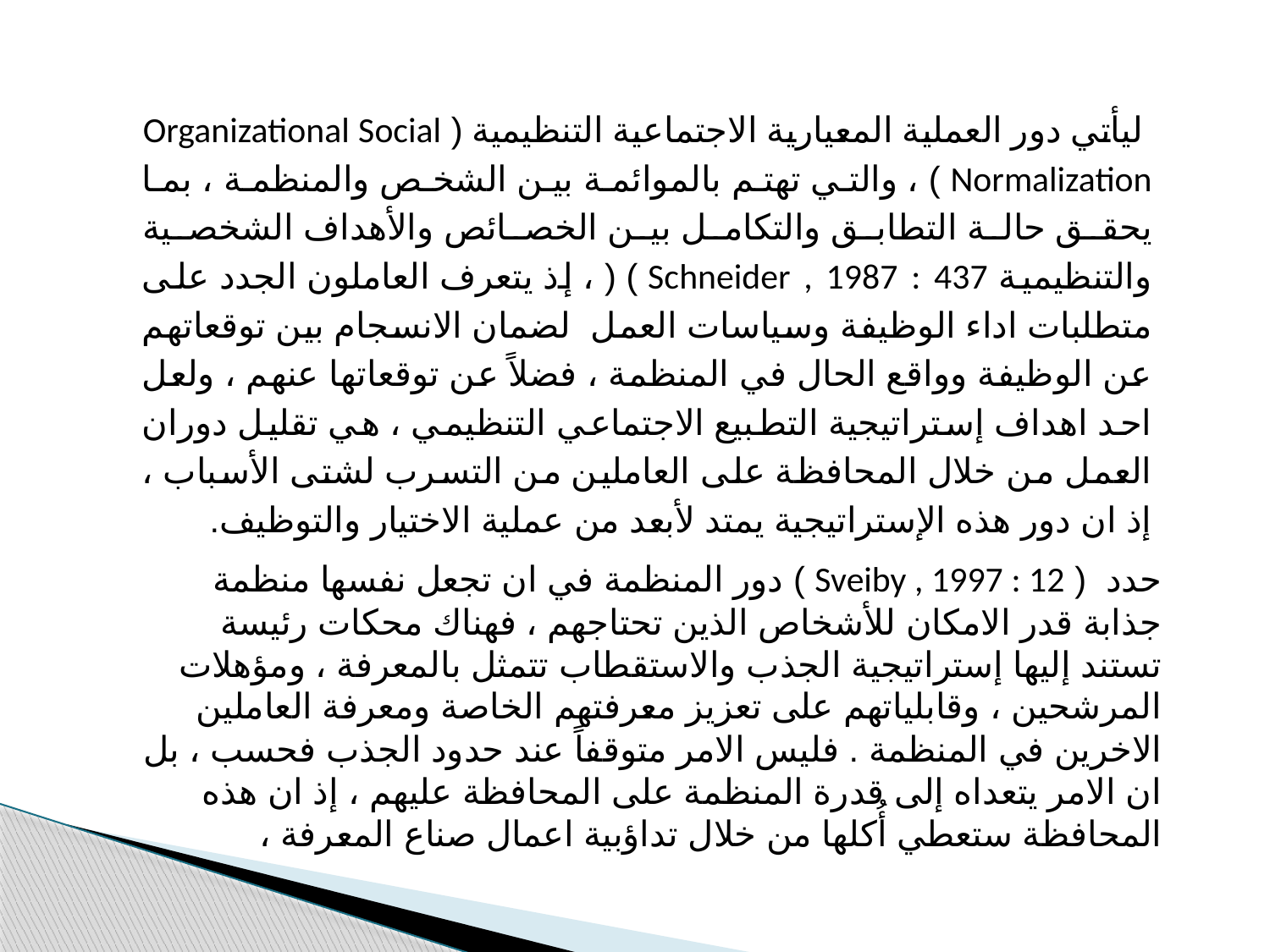

ليأتي دور العملية المعيارية الاجتماعية التنظيمية ( Organizational Social Normalization ) ، والتي تهتم بالموائمة بين الشخص والمنظمة ، بما يحقق حالة التطابق والتكامل بين الخصائص والأهداف الشخصية والتنظيمية Schneider , 1987 : 437 ) ( ، إذ يتعرف العاملون الجدد على متطلبات اداء الوظيفة وسياسات العمل  لضمان الانسجام بين توقعاتهم عن الوظيفة وواقع الحال في المنظمة ، فضلاً عن توقعاتها عنهم ، ولعل احد اهداف إستراتيجية التطبيع الاجتماعي التنظيمي ، هي تقليل دوران العمل من خلال المحافظة على العاملين من التسرب لشتى الأسباب ، إذ ان دور هذه الإستراتيجية يمتد لأبعد من عملية الاختيار والتوظيف.
حدد  ( Sveiby , 1997 : 12 ) دور المنظمة في ان تجعل نفسها منظمة جذابة قدر الامكان للأشخاص الذين تحتاجهم ، فهناك محكات رئيسة تستند إليها إستراتيجية الجذب والاستقطاب تتمثل بالمعرفة ، ومؤهلات المرشحين ، وقابلياتهم على تعزيز معرفتهم الخاصة ومعرفة العاملين الاخرين في المنظمة . فليس الامر متوقفاً عند حدود الجذب فحسب ، بل ان الامر يتعداه إلى قدرة المنظمة على المحافظة عليهم ، إذ ان هذه المحافظة ستعطي أُكلها من خلال تداؤبية اعمال صناع المعرفة ،